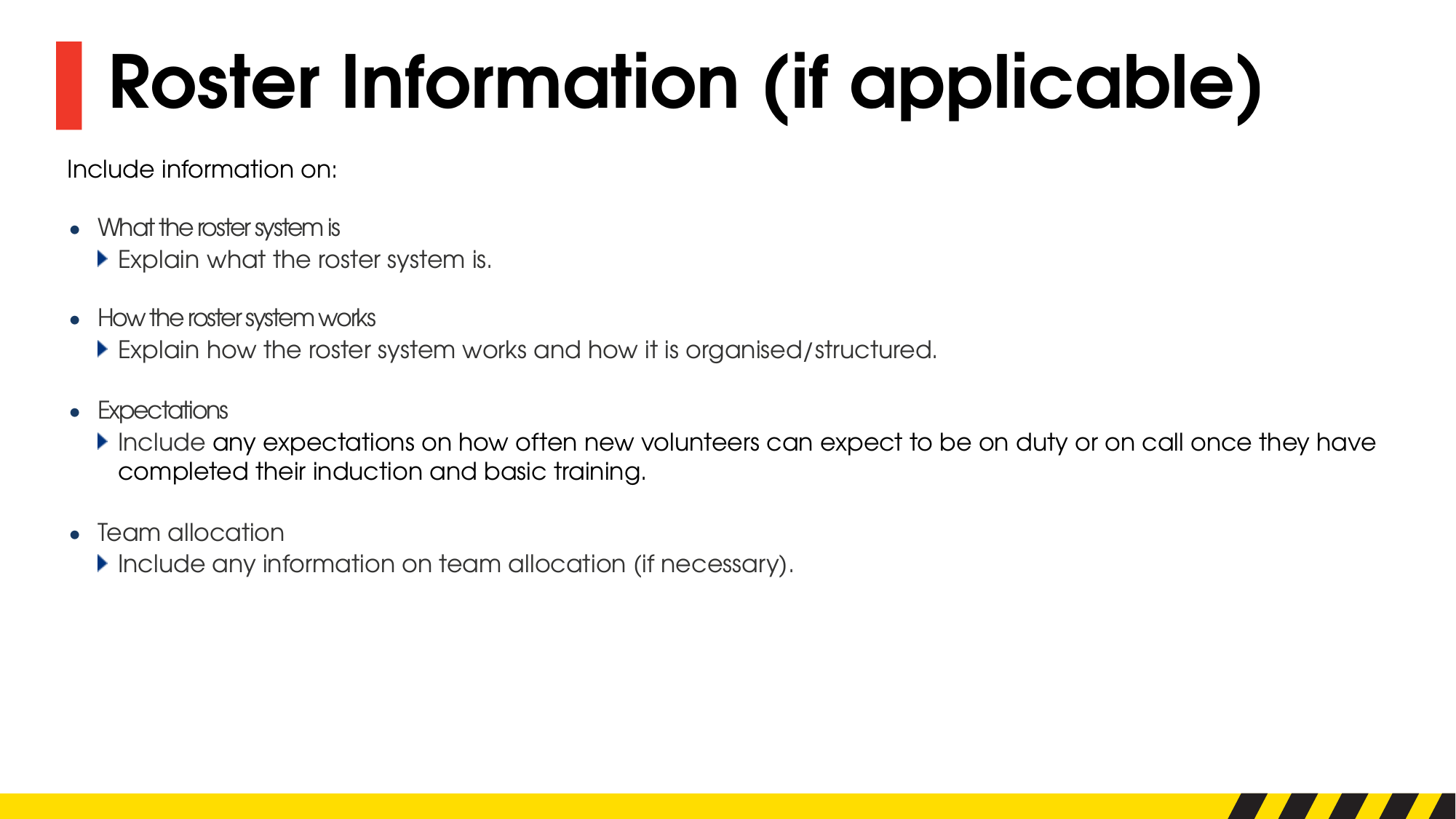

▌Roster Information (if applicable)
Include information on:

•	What the roster system is
Explain what the roster system is.

•	How the roster system works
Explain how the roster system works and how it is organised/structured.

•	Expectations
Include any expectations on how often new volunteers can expect to be on duty or on call once they have completed their induction and basic training.

•	Team allocation
Include any information on team allocation (if necessary).